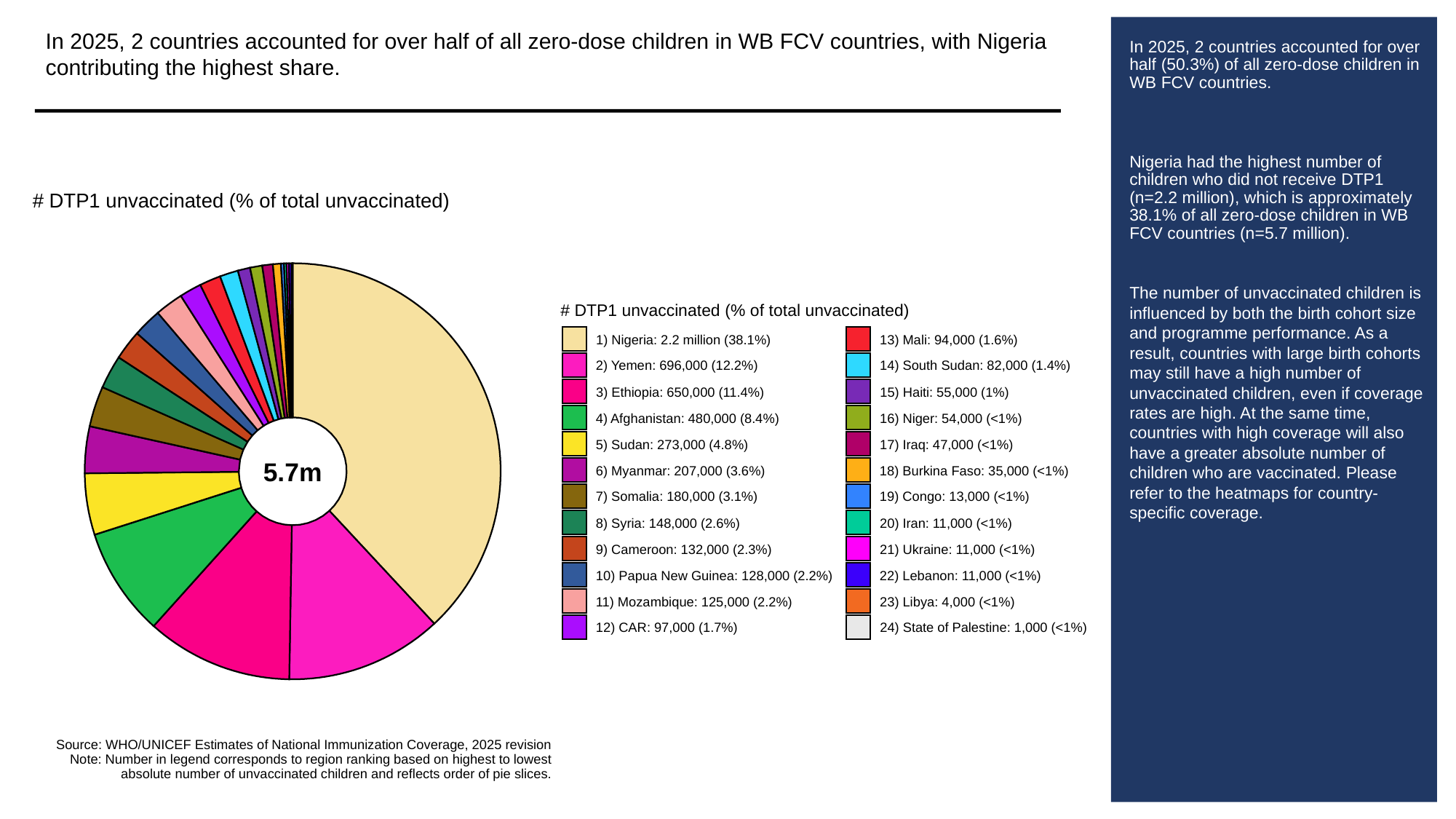

In 2025, 2 countries accounted for over half of all zero-dose children in WB FCV countries, with Nigeria contributing the highest share.
# In 2025, 2 countries accounted for over half (50.3%) of all zero-dose children in WB FCV countries.

Nigeria had the highest number of children who did not receive DTP1 (n=2.2 million), which is approximately 38.1% of all zero-dose children in WB FCV countries (n=5.7 million).

The number of unvaccinated children is influenced by both the birth cohort size and programme performance. As a result, countries with large birth cohorts may still have a high number of unvaccinated children, even if coverage rates are high. At the same time, countries with high coverage will also have a greater absolute number of children who are vaccinated. Please refer to the heatmaps for country-specific coverage.

# DTP1 unvaccinated (% of total unvaccinated)

# DTP1 unvaccinated (% of total unvaccinated)

1) Nigeria: 2.2 million (38.1%)
13) Mali: 94,000 (1.6%)

2) Yemen: 696,000 (12.2%)
14) South Sudan: 82,000 (1.4%)

3) Ethiopia: 650,000 (11.4%)
15) Haiti: 55,000 (1%)

4) Afghanistan: 480,000 (8.4%)
16) Niger: 54,000 (<1%)

5) Sudan: 273,000 (4.8%)
17) Iraq: 47,000 (<1%)

5.7m
6) Myanmar: 207,000 (3.6%)
18) Burkina Faso: 35,000 (<1%)

7) Somalia: 180,000 (3.1%)
19) Congo: 13,000 (<1%)

8) Syria: 148,000 (2.6%)
20) Iran: 11,000 (<1%)

9) Cameroon: 132,000 (2.3%)
21) Ukraine: 11,000 (<1%)

10) Papua New Guinea: 128,000 (2.2%)
22) Lebanon: 11,000 (<1%)

11) Mozambique: 125,000 (2.2%)
23) Libya: 4,000 (<1%)

12) CAR: 97,000 (1.7%)
24) State of Palestine: 1,000 (<1%)
Source: WHO/UNICEF Estimates of National Immunization Coverage, 2025 revision
Note: Number in legend corresponds to region ranking based on highest to lowest
absolute number of unvaccinated children and reflects order of pie slices.